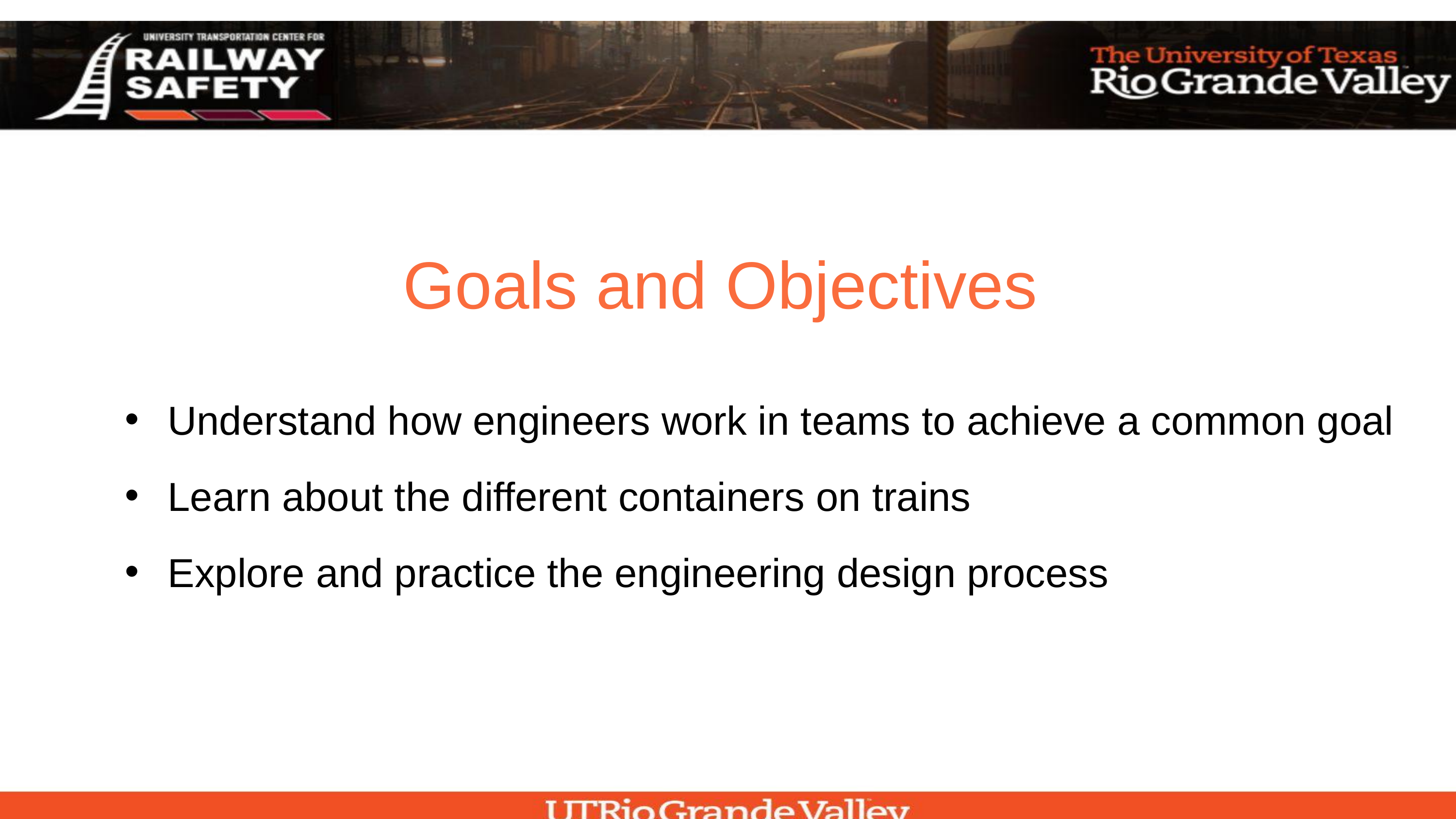

Goals and Objectives
Understand how engineers work in teams to achieve a common goal
Learn about the different containers on trains
Explore and practice the engineering design process